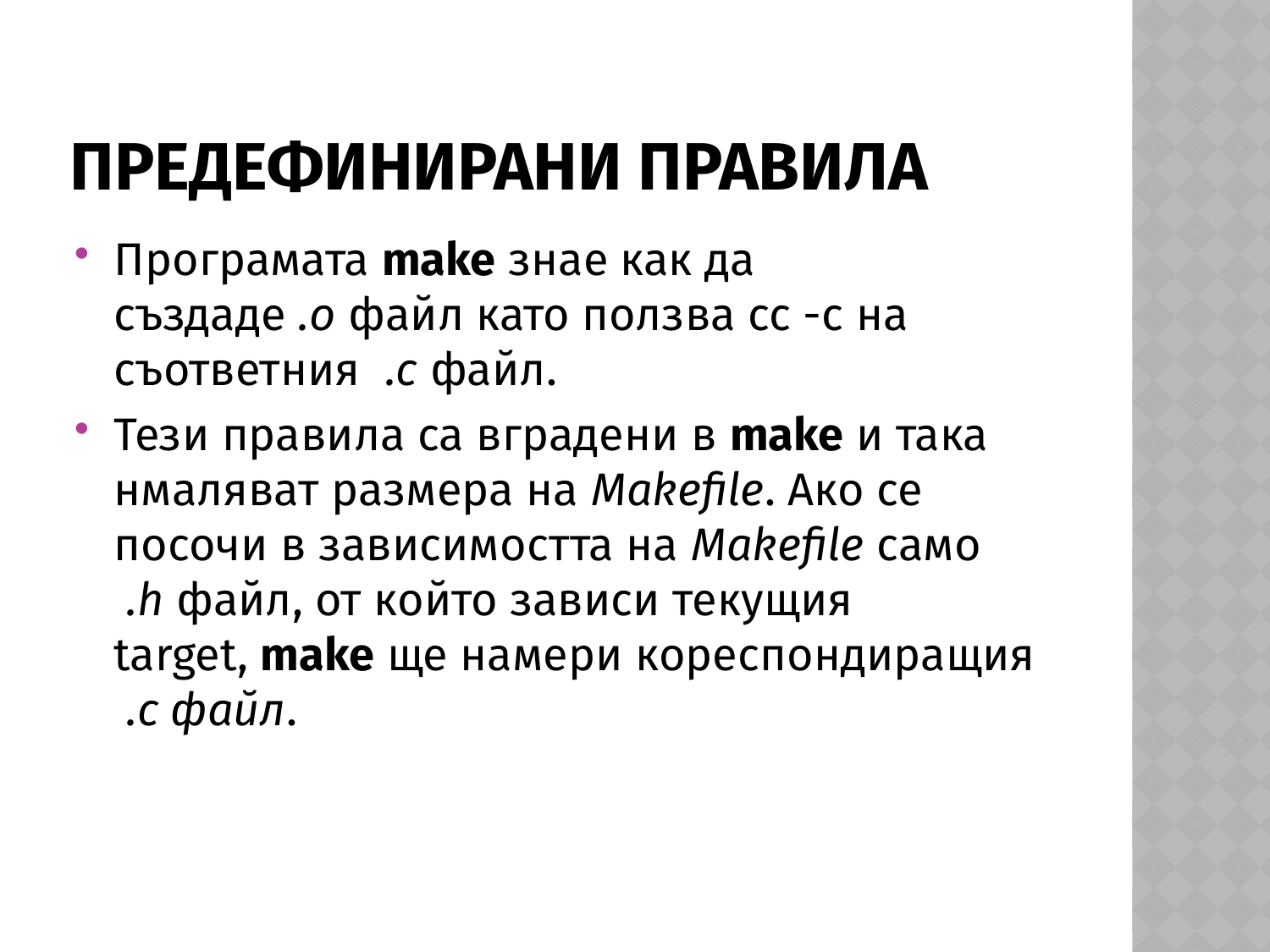

# Предефинирани правила
Програмата make знае как да създаде .o файл като ползва cc -c на съответния  .c файл.
Тези правила са вградени в make и така нмаляват размера на Makefile. Ако се посочи в зависимостта на Makefile само  .h файл, от който зависи текущия target, make ще намери кореспондиращия  .c файл.